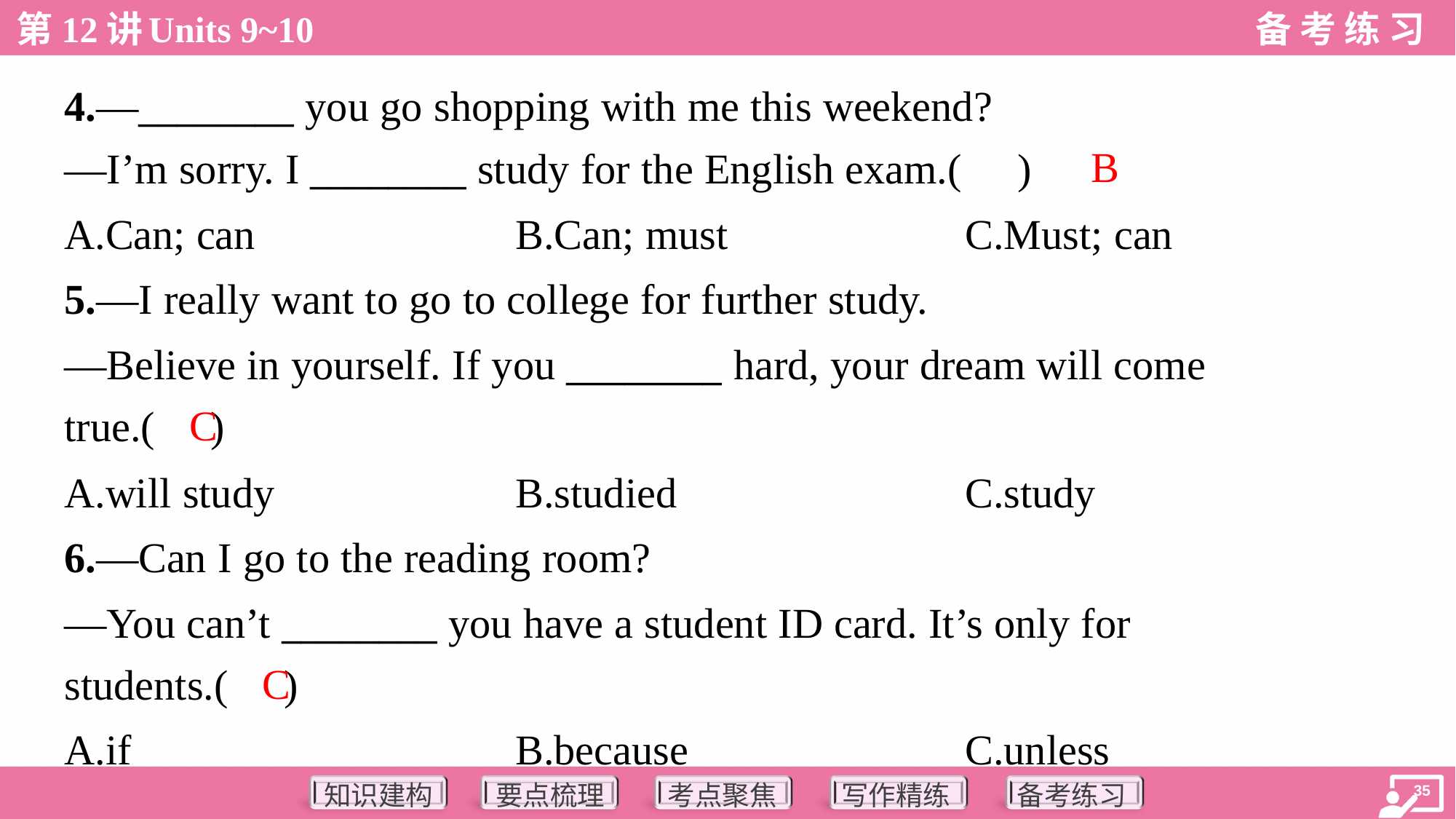

4.—________ you go shopping with me this weekend?
—I’m sorry. I ________ study for the English exam.(     )
B
A.Can; can	B.Can; must	C.Must; can
5.—I really want to go to college for further study.
—Believe in yourself. If you ________ hard, your dream will come
true.(     )
C
A.will study	B.studied	C.study
6.—Can I go to the reading room?
—You can’t ________ you have a student ID card. It’s only for
students.(     )
C
A.if	B.because	C.unless